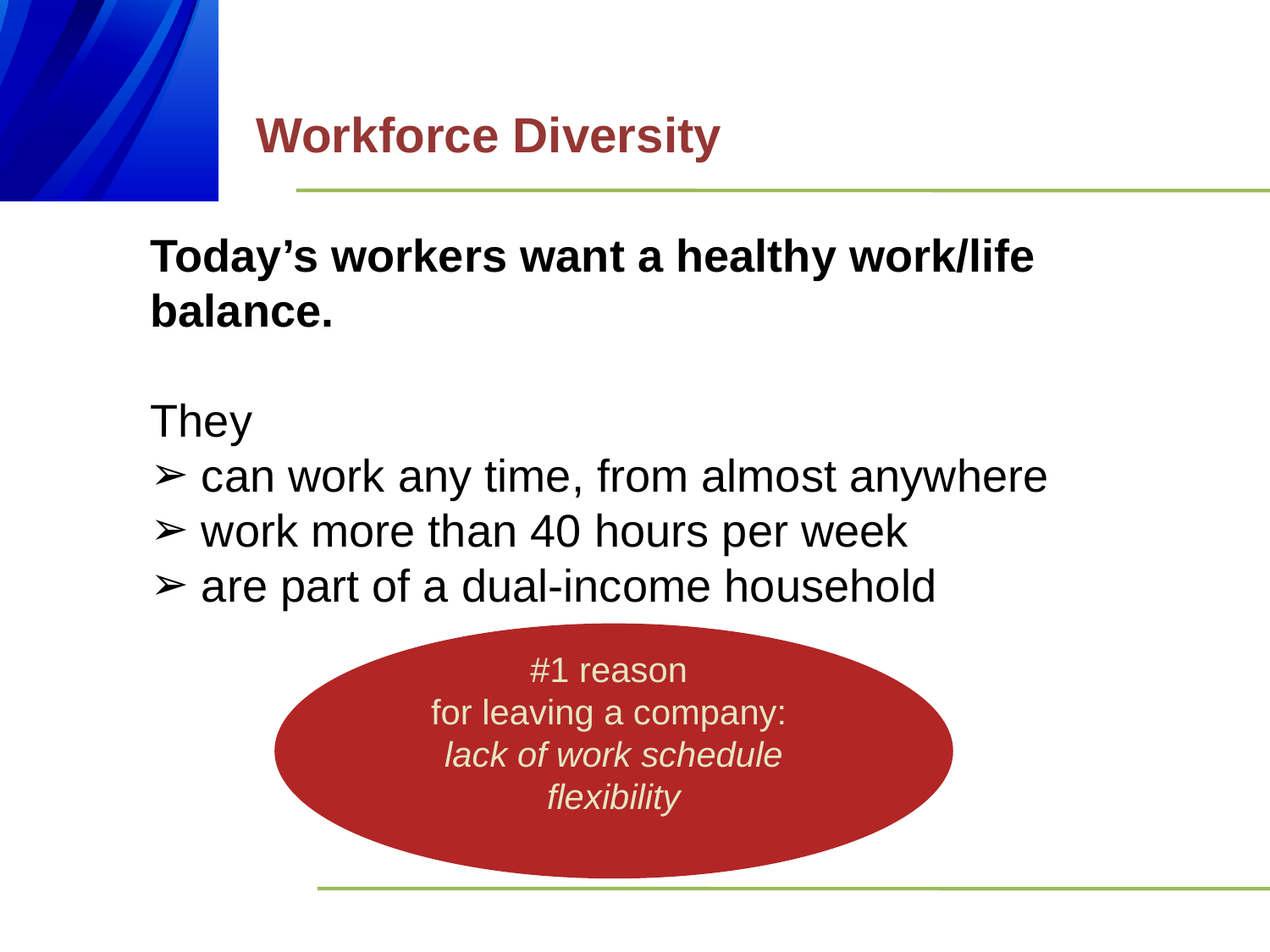

Workforce Diversity

Today’s workers want a healthy work/life balance.

They
 can work any time, from almost anywhere
 work more than 40 hours per week
 are part of a dual-income household
#1 reason
for leaving a company:
lack of work schedule flexibility